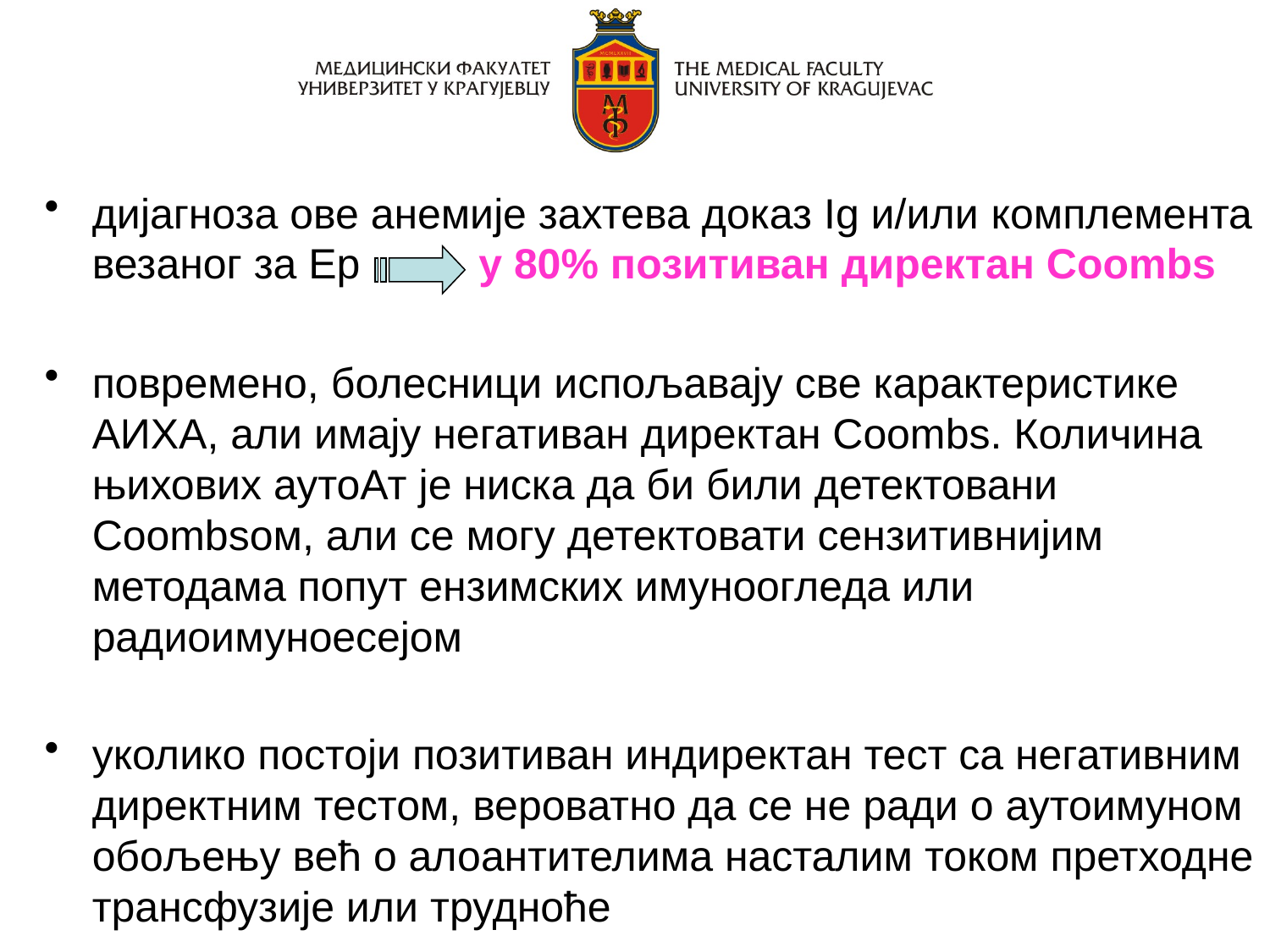

дијагноза ове анемије захтева доказ Ig и/или комплемента везаног за Ер          у 80% позитиван директан Coоmbs

повремено, болесници испољавају све карактеристике АИХА, али имају негативан директан Coоmbs. Количина њихових аутоАт је ниска да би били детектовани Coоmbsом, али се могу детектовати сензитивнијим методама попут ензимских имуноогледа или радиоимуноесејом

уколико постоји позитиван индиректан тест са негативним директним тестом, вероватно да се не ради о аутоимуном обољењу већ о алоантителима насталим током претходне трансфузије или трудноће